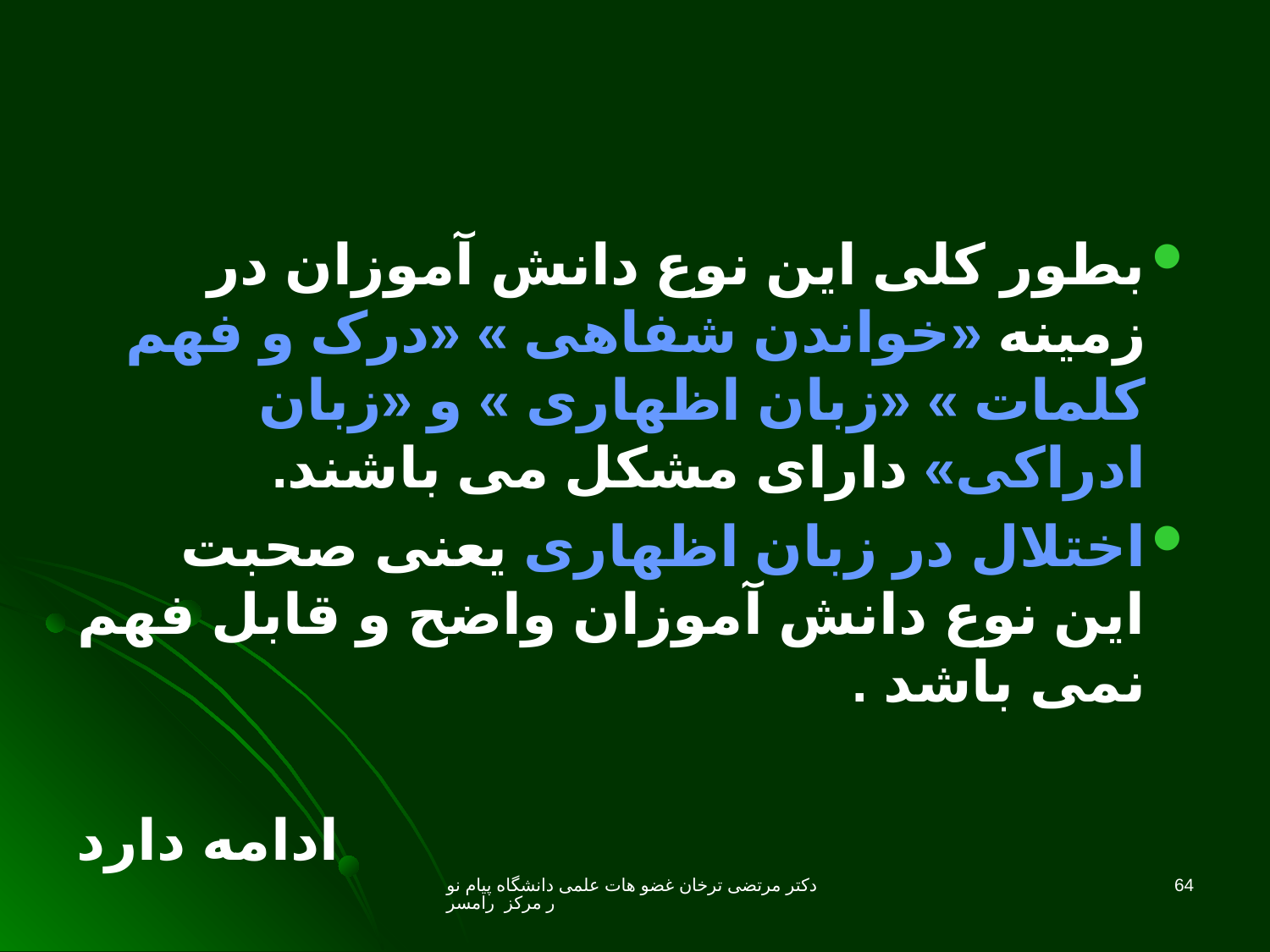

بطور کلی این نوع دانش آموزان در زمینه «خواندن شفاهی » «درک و فهم کلمات » «زبان اظهاری » و «زبان ادراکی» دارای مشکل می باشند.
اختلال در زبان اظهاری یعنی صحبت این نوع دانش آموزان واضح و قابل فهم نمی باشد .

ادامه دارد
دکتر مرتضی ترخان غضو هات علمی دانشگاه پیام نور مرکز رامسر
64